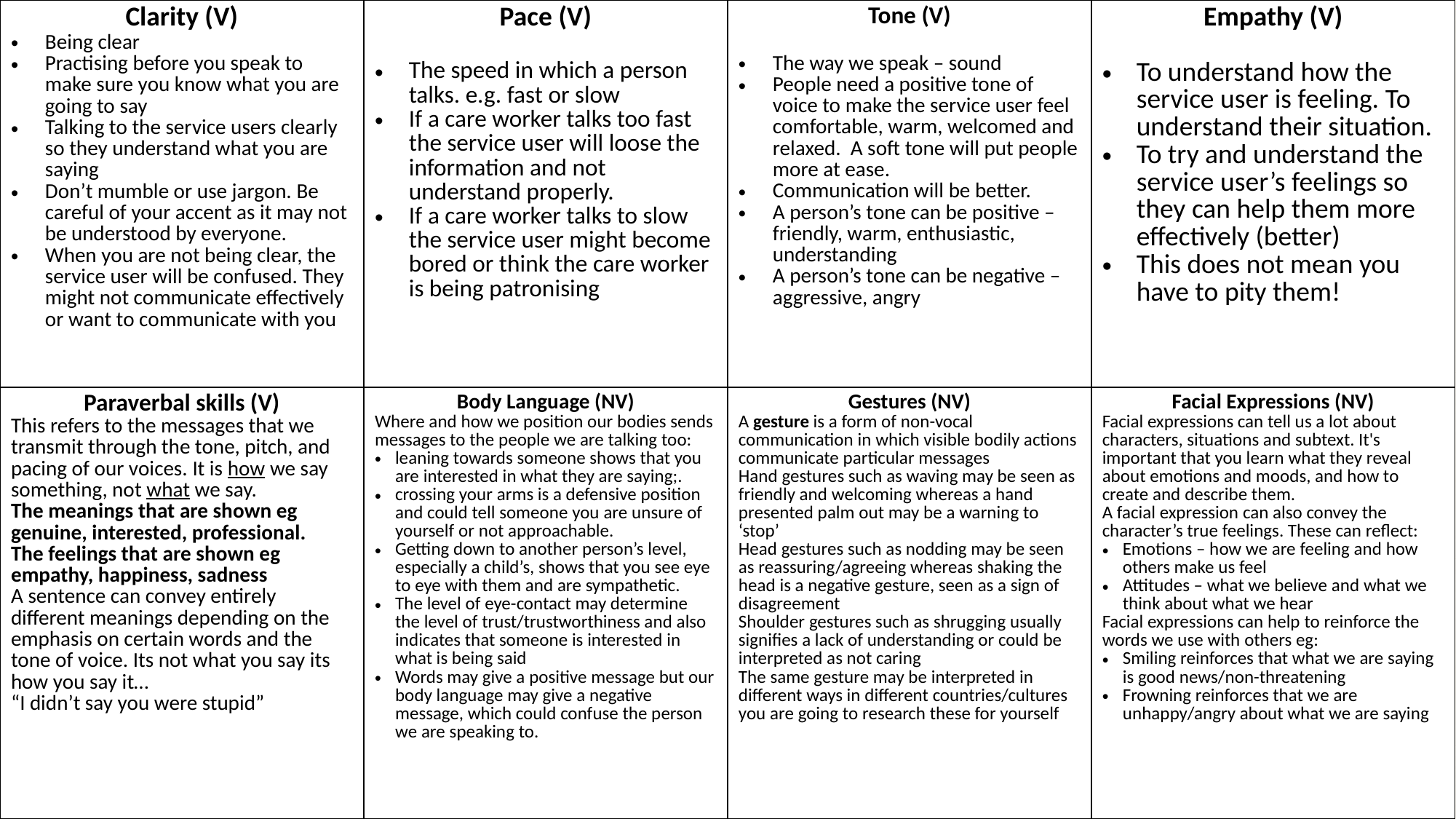

| Clarity (V) Being clear Practising before you speak to make sure you know what you are going to say Talking to the service users clearly so they understand what you are saying Don’t mumble or use jargon. Be careful of your accent as it may not be understood by everyone. When you are not being clear, the service user will be confused. They might not communicate effectively or want to communicate with you. | Pace (V) The speed in which a person talks. e.g. fast or slow If a care worker talks too fast the service user will loose the information and not understand properly. If a care worker talks to slow the service user might become bored or think the care worker is being patronising | Tone (V) The way we speak – sound People need a positive tone of voice to make the service user feel comfortable, warm, welcomed and relaxed. A soft tone will put people more at ease. Communication will be better. A person’s tone can be positive – friendly, warm, enthusiastic, understanding A person’s tone can be negative – aggressive, angry | Empathy (V) To understand how the service user is feeling. To understand their situation. To try and understand the service user’s feelings so they can help them more effectively (better) This does not mean you have to pity them! |
| --- | --- | --- | --- |
| Paraverbal skills (V) This refers to the messages that we transmit through the tone, pitch, and pacing of our voices. It is how we say something, not what we say. The meanings that are shown eg genuine, interested, professional. The feelings that are shown eg empathy, happiness, sadness A sentence can convey entirely different meanings depending on the emphasis on certain words and the tone of voice. Its not what you say its how you say it… “I didn’t say you were stupid” | Body Language (NV) Where and how we position our bodies sends messages to the people we are talking too: leaning towards someone shows that you are interested in what they are saying;. crossing your arms is a defensive position and could tell someone you are unsure of yourself or not approachable. Getting down to another person’s level, especially a child’s, shows that you see eye to eye with them and are sympathetic. The level of eye-contact may determine the level of trust/trustworthiness and also indicates that someone is interested in what is being said Words may give a positive message but our body language may give a negative message, which could confuse the person we are speaking to. | Gestures (NV) A gesture is a form of non-vocal communication in which visible bodily actions communicate particular messages Hand gestures such as waving may be seen as friendly and welcoming whereas a hand presented palm out may be a warning to ‘stop’ Head gestures such as nodding may be seen as reassuring/agreeing whereas shaking the head is a negative gesture, seen as a sign of disagreement Shoulder gestures such as shrugging usually signifies a lack of understanding or could be interpreted as not caring The same gesture may be interpreted in different ways in different countries/cultures you are going to research these for yourself | Facial Expressions (NV) Facial expressions can tell us a lot about characters, situations and subtext. It's important that you learn what they reveal about emotions and moods, and how to create and describe them. A facial expression can also convey the character’s true feelings. These can reflect: Emotions – how we are feeling and how others make us feel Attitudes – what we believe and what we think about what we hear Facial expressions can help to reinforce the words we use with others eg: Smiling reinforces that what we are saying is good news/non-threatening Frowning reinforces that we are unhappy/angry about what we are saying |